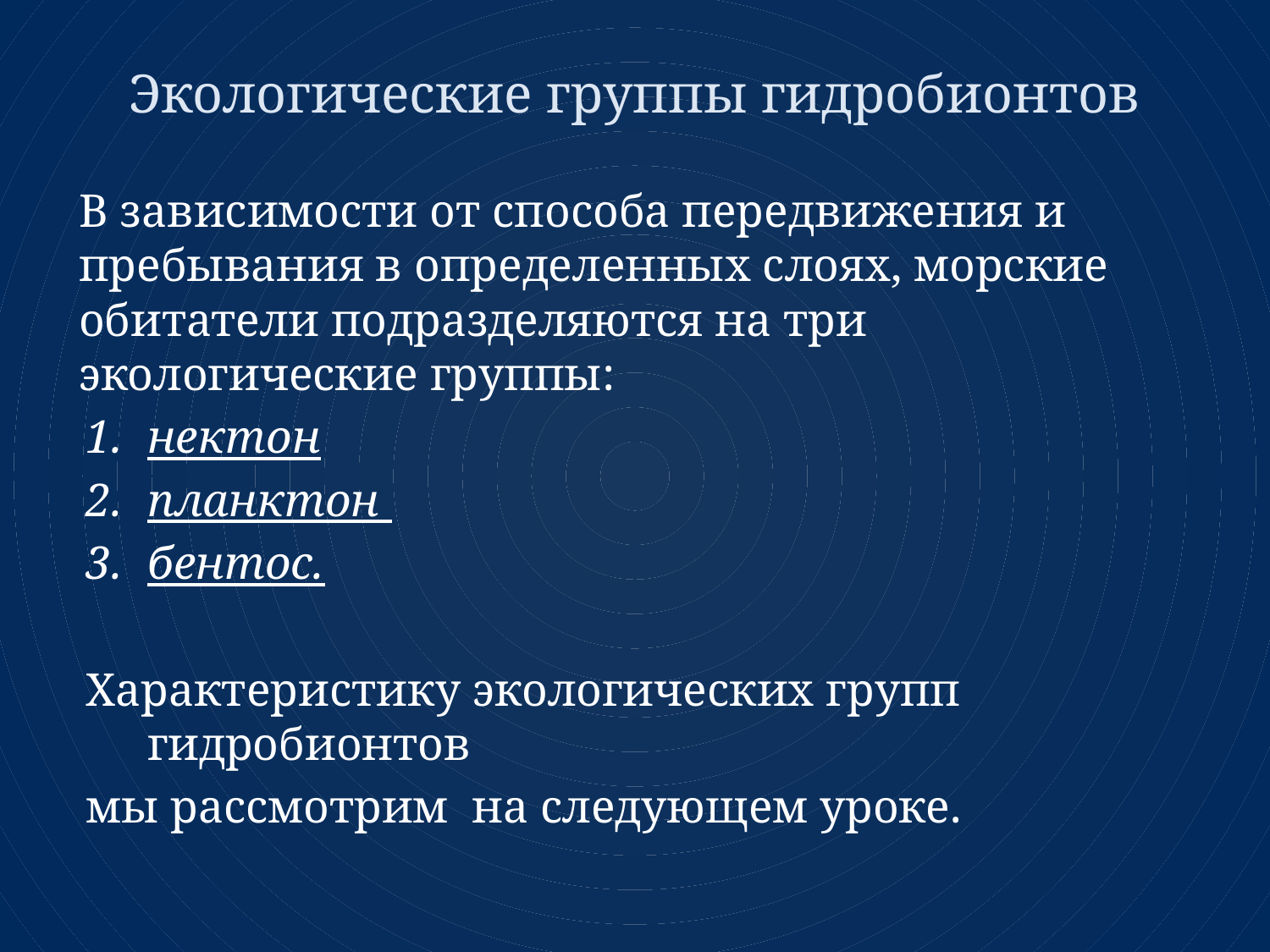

# Экологические группы гидробионтов
	В зависимости от способа передвижения и пребывания в определенных слоях, морские обитатели подразделяются на три экологические группы:
нектон
планктон
бентос.

Характеристику экологических групп  гидробионтов
мы рассмотрим  на следующем уроке.